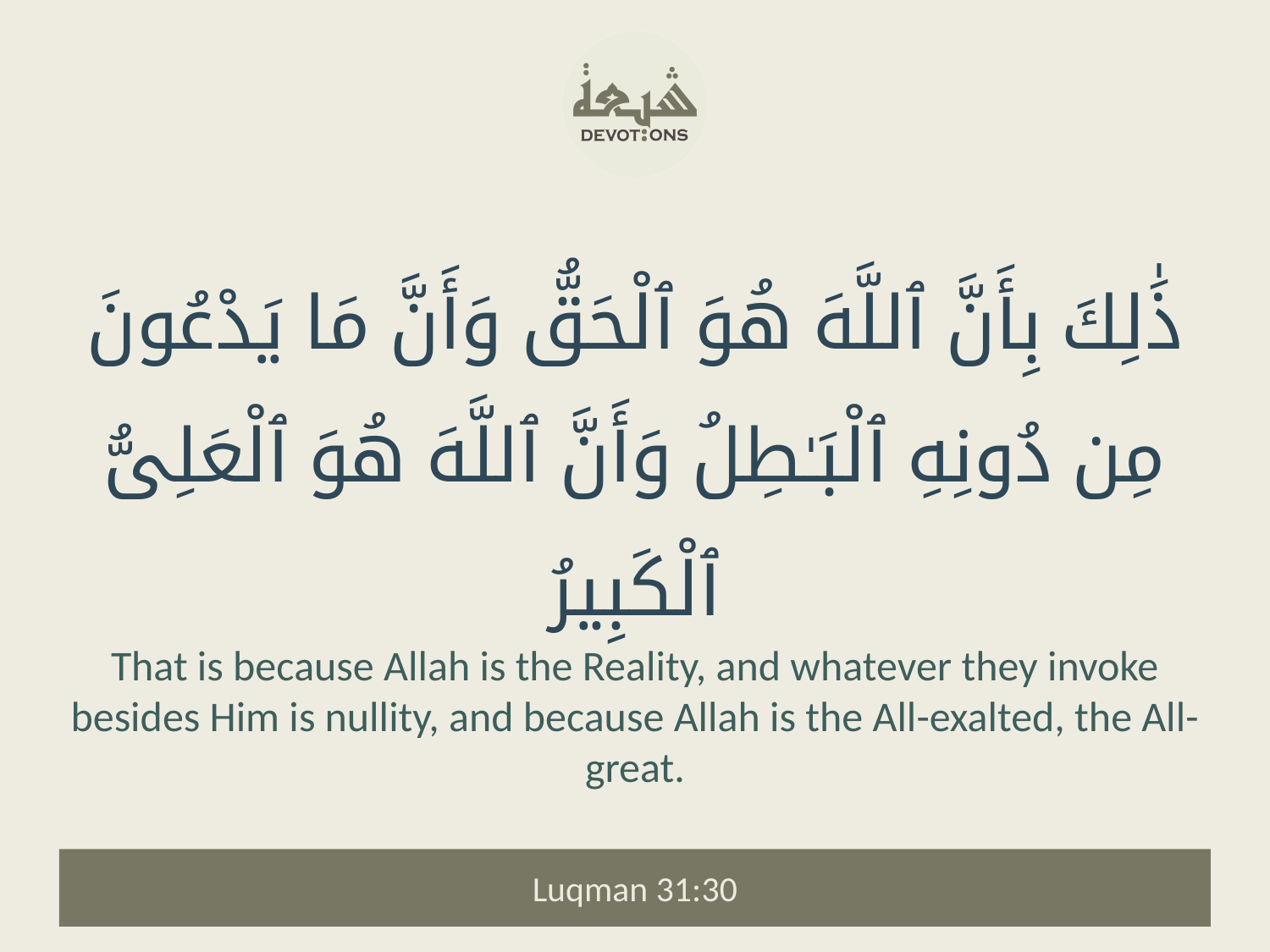

ذَٰلِكَ بِأَنَّ ٱللَّهَ هُوَ ٱلْحَقُّ وَأَنَّ مَا يَدْعُونَ مِن دُونِهِ ٱلْبَـٰطِلُ وَأَنَّ ٱللَّهَ هُوَ ٱلْعَلِىُّ ٱلْكَبِيرُ
That is because Allah is the Reality, and whatever they invoke besides Him is nullity, and because Allah is the All-exalted, the All-great.
Luqman 31:30